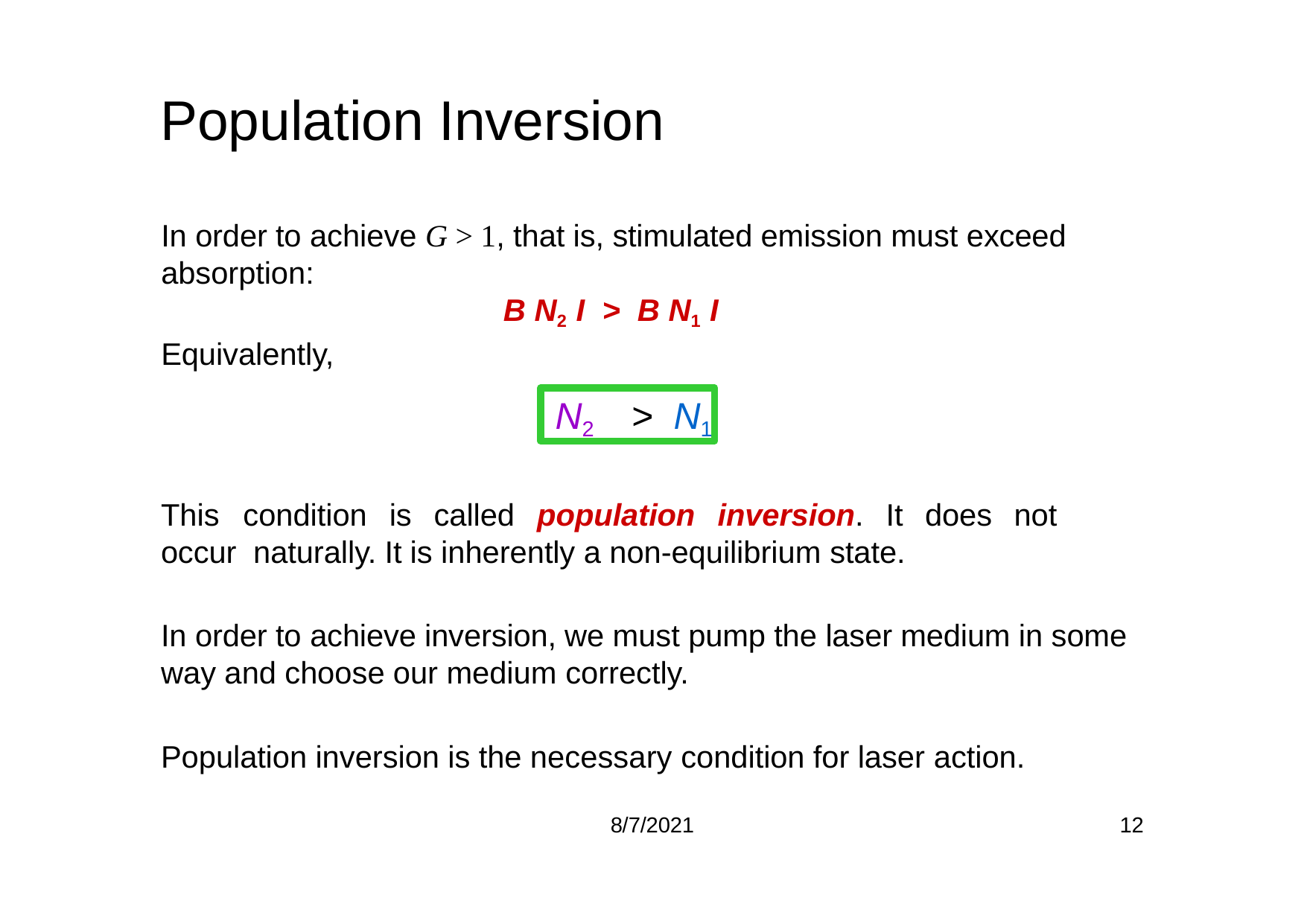

# Population Inversion
In order to achieve G > 1, that is, stimulated emission must exceed  absorption:
B N2 I	>	B N1 I
Equivalently,
N2	>	N1
This	condition	is	called	population	inversion.	It	does	not	occur  naturally. It is inherently a non-equilibrium state.

In order to achieve inversion, we must pump the laser medium in some  way and choose our medium correctly.

Population inversion is the necessary condition for laser action.
8/7/2021
12